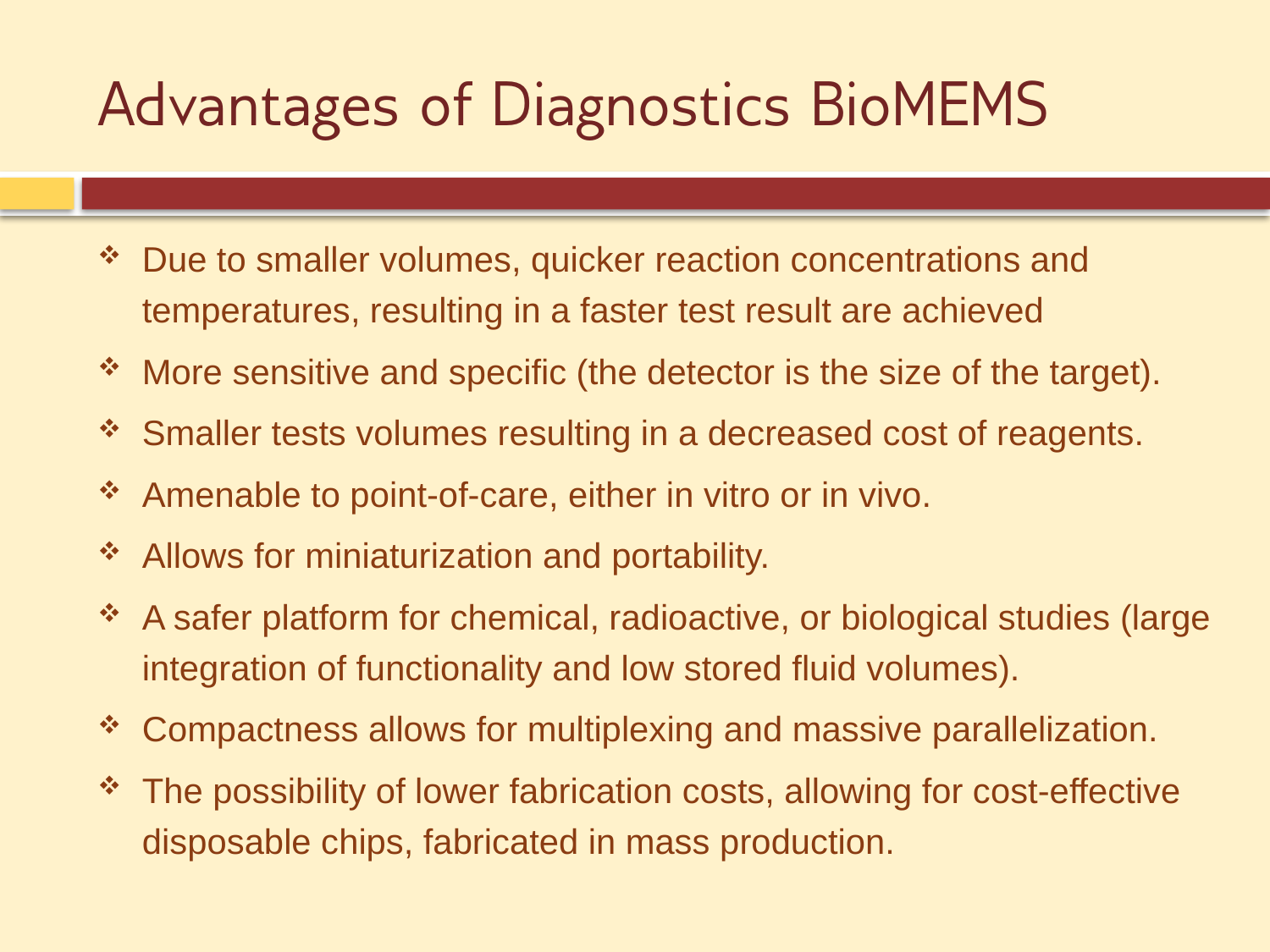

# Advantages of Diagnostics BioMEMS
Due to smaller volumes, quicker reaction concentrations and temperatures, resulting in a faster test result are achieved
More sensitive and specific (the detector is the size of the target).
Smaller tests volumes resulting in a decreased cost of reagents.
Amenable to point-of-care, either in vitro or in vivo.
Allows for miniaturization and portability.
A safer platform for chemical, radioactive, or biological studies (large integration of functionality and low stored fluid volumes).
Compactness allows for multiplexing and massive parallelization.
The possibility of lower fabrication costs, allowing for cost-effective disposable chips, fabricated in mass production.